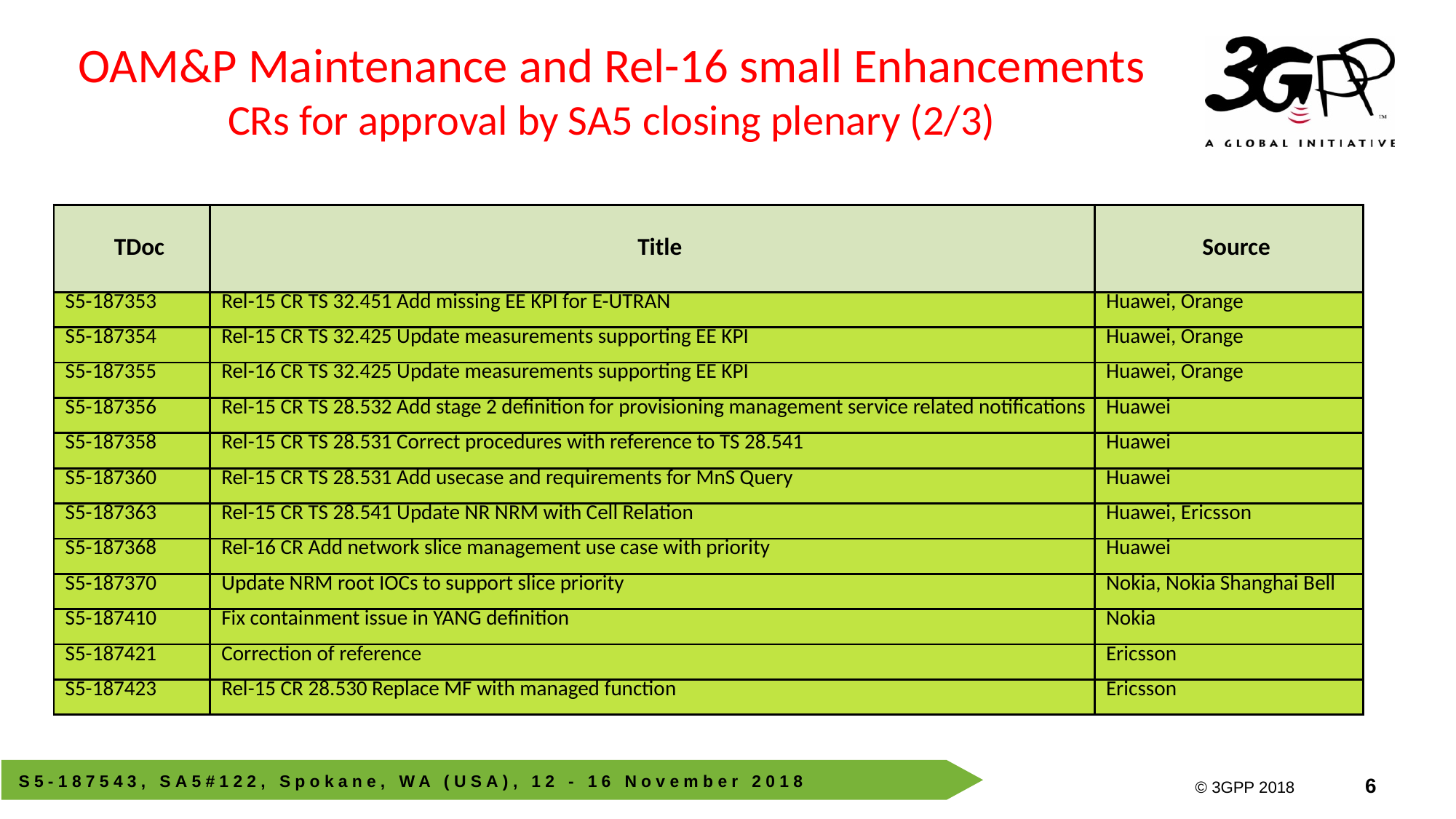

OAM&P Maintenance and Rel-16 small Enhancements
CRs for approval by SA5 closing plenary (2/3)
| TDoc | Title | Source |
| --- | --- | --- |
| S5-187353 | Rel-15 CR TS 32.451 Add missing EE KPI for E-UTRAN | Huawei, Orange |
| S5-187354 | Rel-15 CR TS 32.425 Update measurements supporting EE KPI | Huawei, Orange |
| S5-187355 | Rel-16 CR TS 32.425 Update measurements supporting EE KPI | Huawei, Orange |
| S5-187356 | Rel-15 CR TS 28.532 Add stage 2 definition for provisioning management service related notifications | Huawei |
| S5-187358 | Rel-15 CR TS 28.531 Correct procedures with reference to TS 28.541 | Huawei |
| S5-187360 | Rel-15 CR TS 28.531 Add usecase and requirements for MnS Query | Huawei |
| S5-187363 | Rel-15 CR TS 28.541 Update NR NRM with Cell Relation | Huawei, Ericsson |
| S5-187368 | Rel-16 CR Add network slice management use case with priority | Huawei |
| S5-187370 | Update NRM root IOCs to support slice priority | Nokia, Nokia Shanghai Bell |
| S5-187410 | Fix containment issue in YANG definition | Nokia |
| S5-187421 | Correction of reference | Ericsson |
| S5-187423 | Rel-15 CR 28.530 Replace MF with managed function | Ericsson |